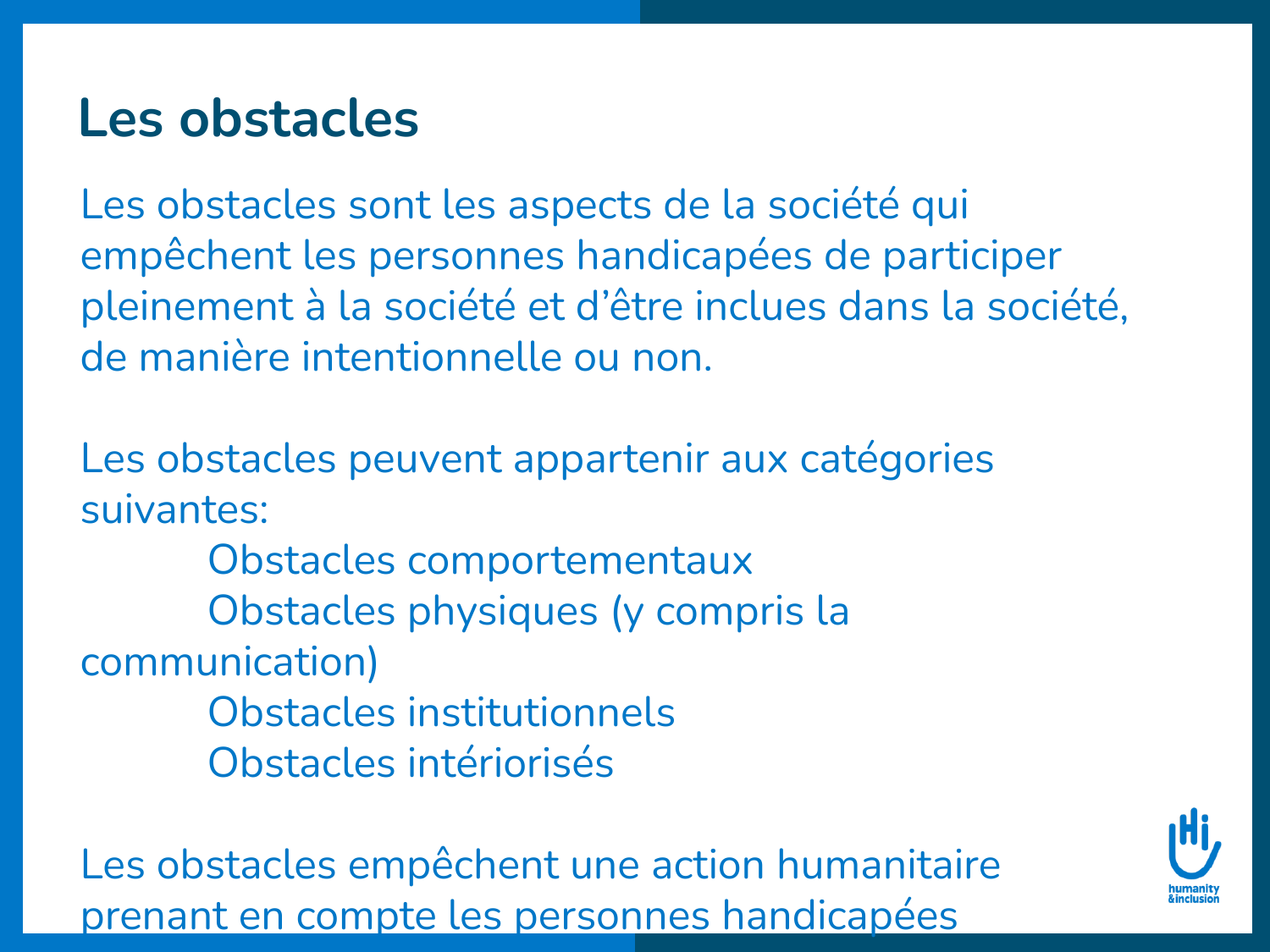

# Les obstacles
Les obstacles sont les aspects de la société qui empêchent les personnes handicapées de participer pleinement à la société et d’être inclues dans la société, de manière intentionnelle ou non.

Les obstacles peuvent appartenir aux catégories suivantes:
	Obstacles comportementaux
	Obstacles physiques (y compris la communication)
	Obstacles institutionnels
	Obstacles intériorisés

Les obstacles empêchent une action humanitaire prenant en compte les personnes handicapées